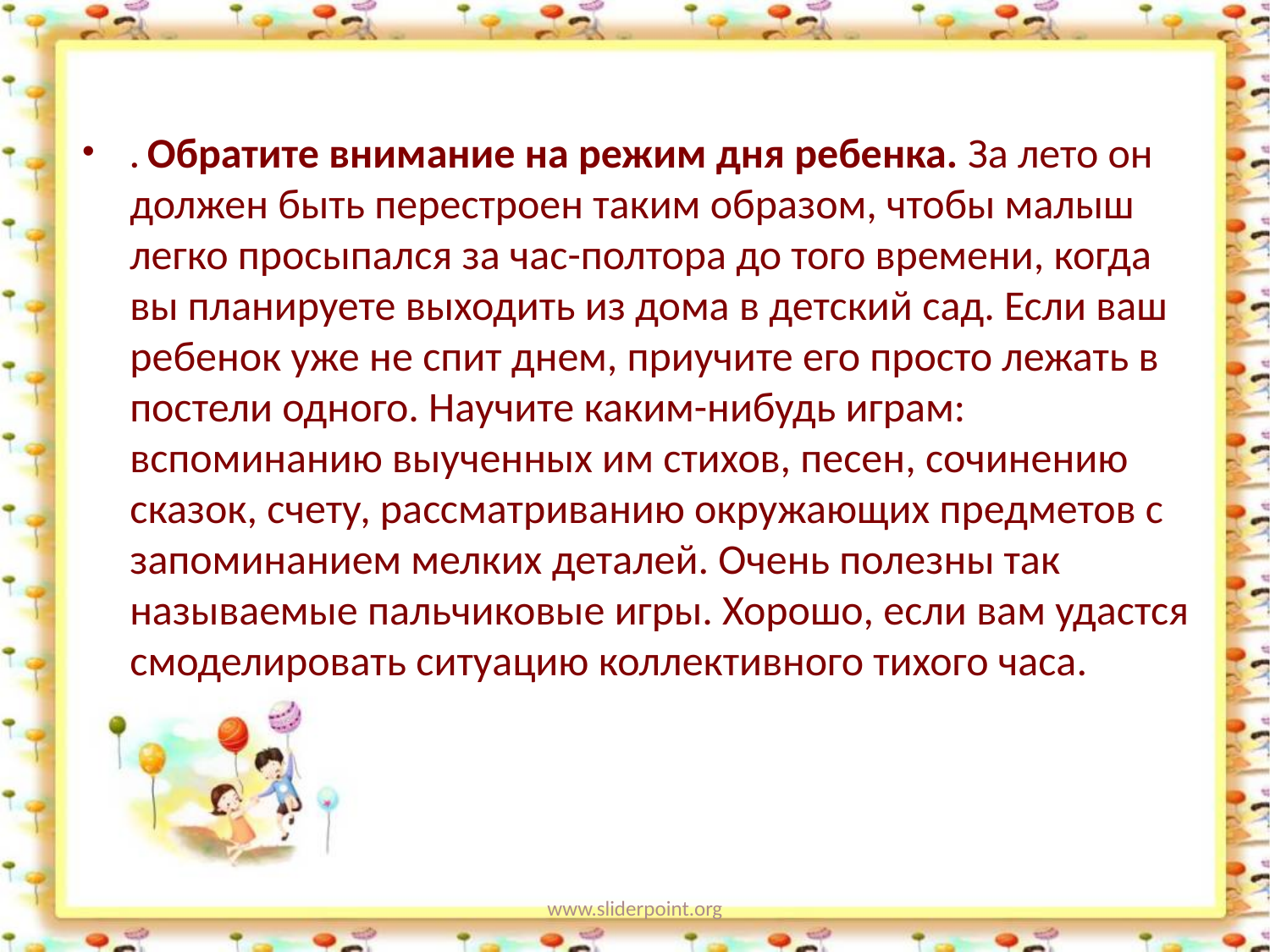

#
. Обратите внимание на режим дня ребенка. За лето он должен быть перестроен таким образом, чтобы малыш легко просыпался за час-полтора до того времени, когда вы планируете выходить из дома в детский сад. Если ваш ребенок уже не спит днем, приучите его просто лежать в постели одного. Научите каким-нибудь играм: вспоминанию выученных им стихов, песен, сочинению сказок, счету, рассматриванию окружающих предметов с запоминанием мелких деталей. Очень полезны так называемые пальчиковые игры. Хорошо, если вам удастся смоделировать ситуацию коллективного тихого часа.
www.sliderpoint.org